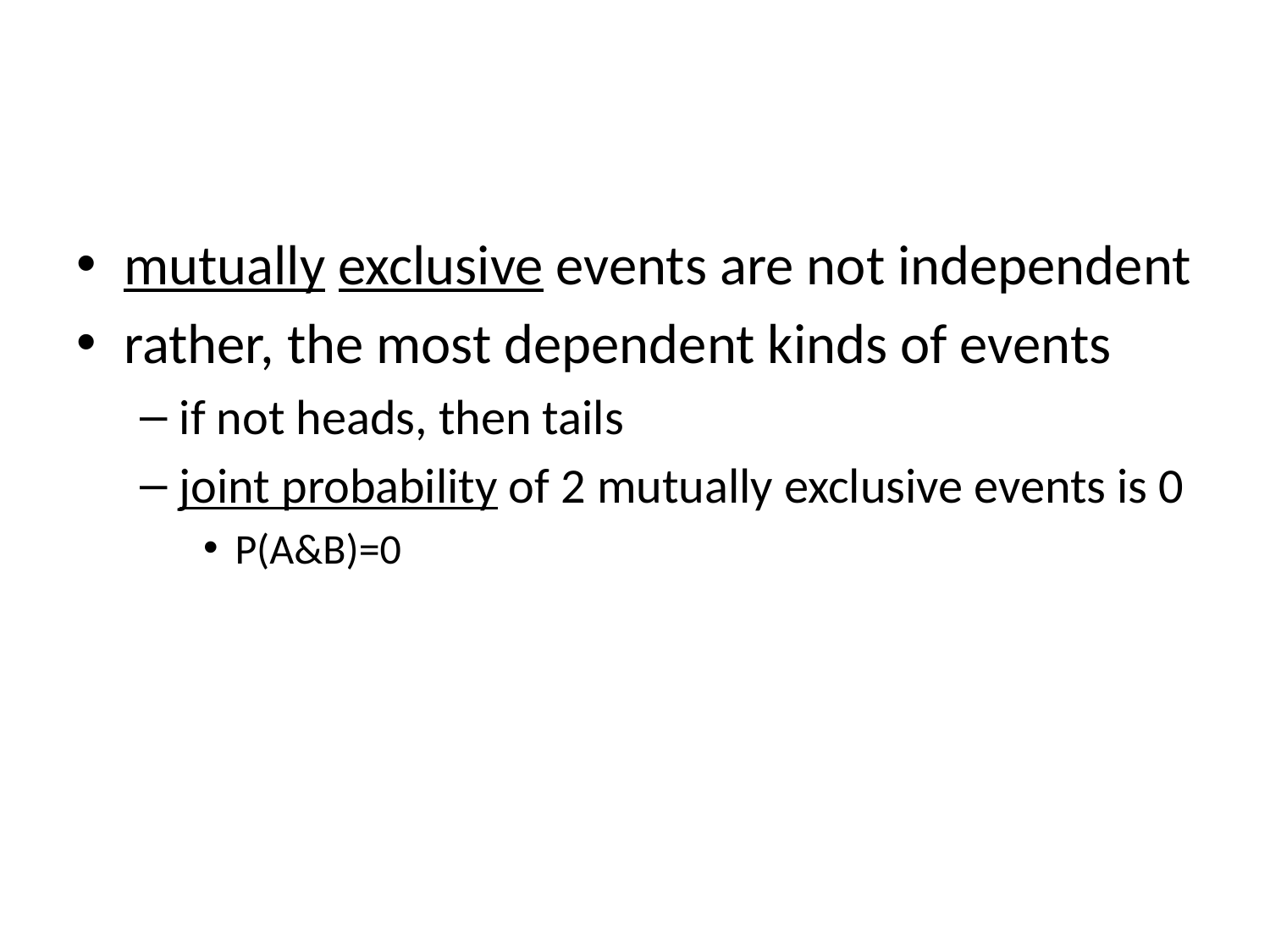

mutually exclusive events are not independent
rather, the most dependent kinds of events
if not heads, then tails
joint probability of 2 mutually exclusive events is 0
P(A&B)=0